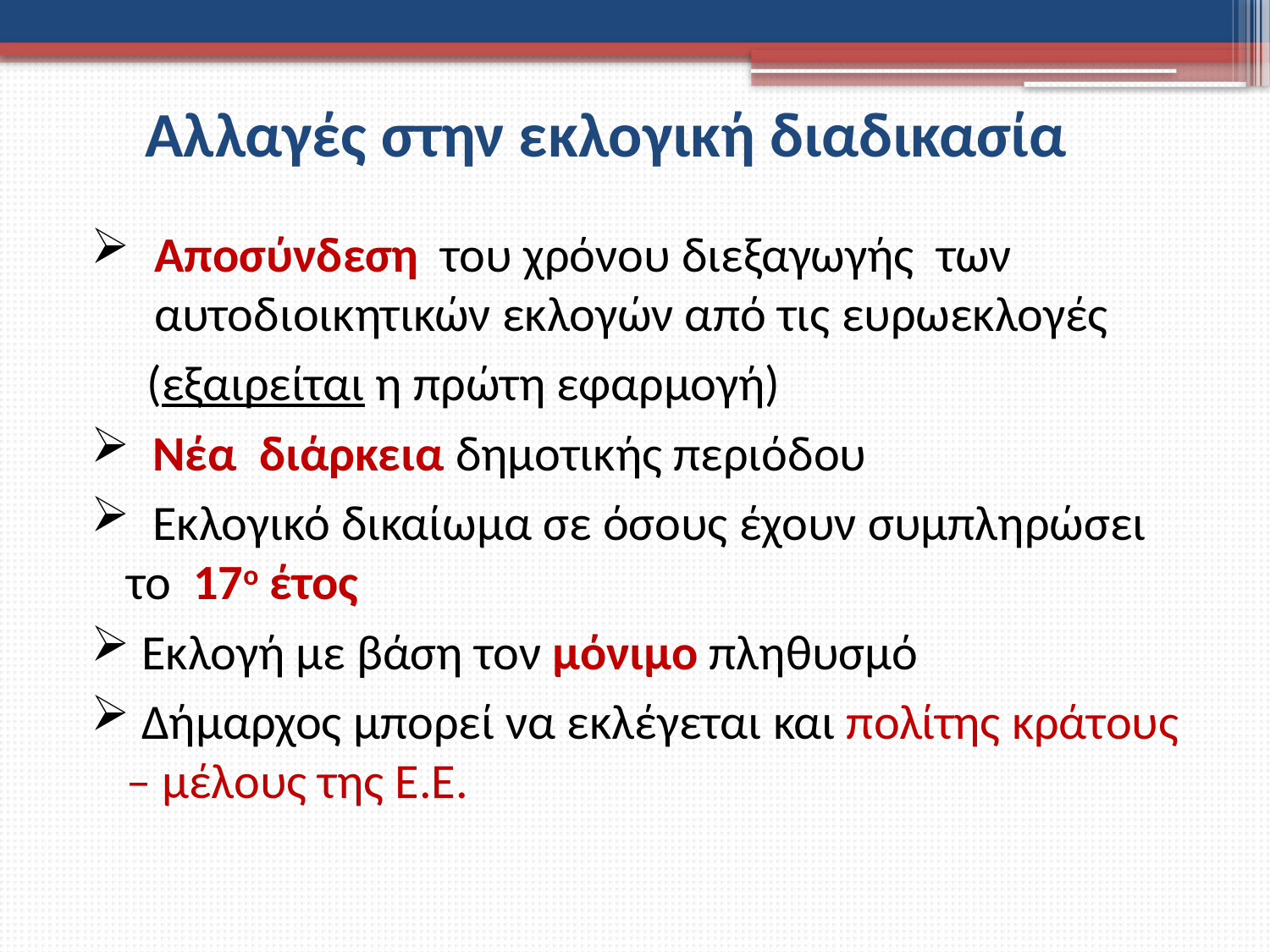

# Αλλαγές στην εκλογική διαδικασία
Αποσύνδεση  του χρόνου διεξαγωγής  των αυτοδιοικητικών εκλογών από τις ευρωεκλογές
     (εξαιρείται η πρώτη εφαρμογή)
  Νέα  διάρκεια δημοτικής περιόδου
  Εκλογικό δικαίωμα σε όσους έχουν συμπληρώσει    το  17ο έτος
 Εκλογή με βάση τον μόνιμο πληθυσμό
 Δήμαρχος μπορεί να εκλέγεται και πολίτης κράτους – μέλους της Ε.Ε.